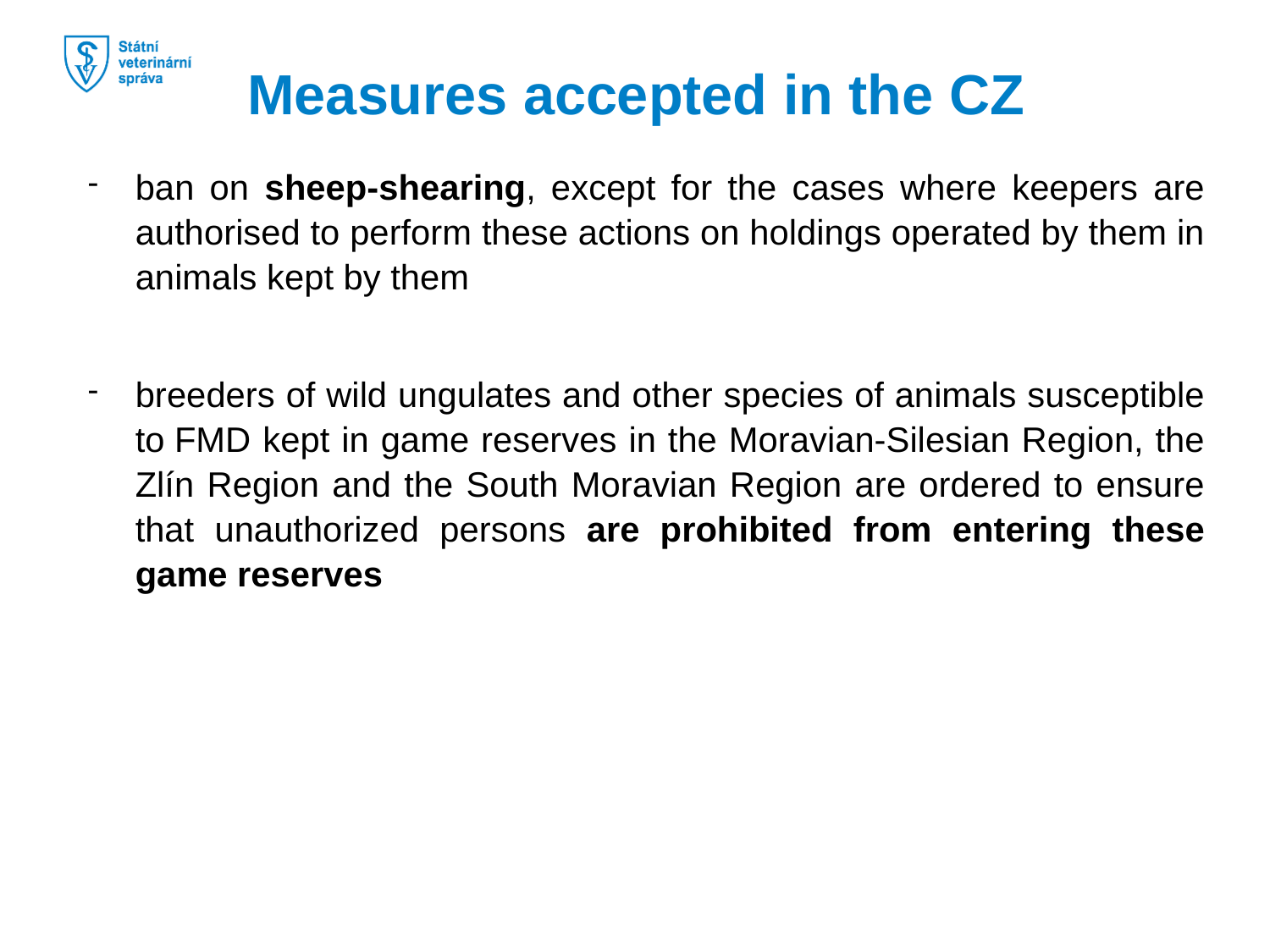

Measures accepted in the CZ
ban on sheep-shearing, except for the cases where keepers are authorised to perform these actions on holdings operated by them in animals kept by them

breeders of wild ungulates and other species of animals susceptible to FMD kept in game reserves in the Moravian-Silesian Region, the Zlín Region and the South Moravian Region are ordered to ensure that unauthorized persons are prohibited from entering these game reserves